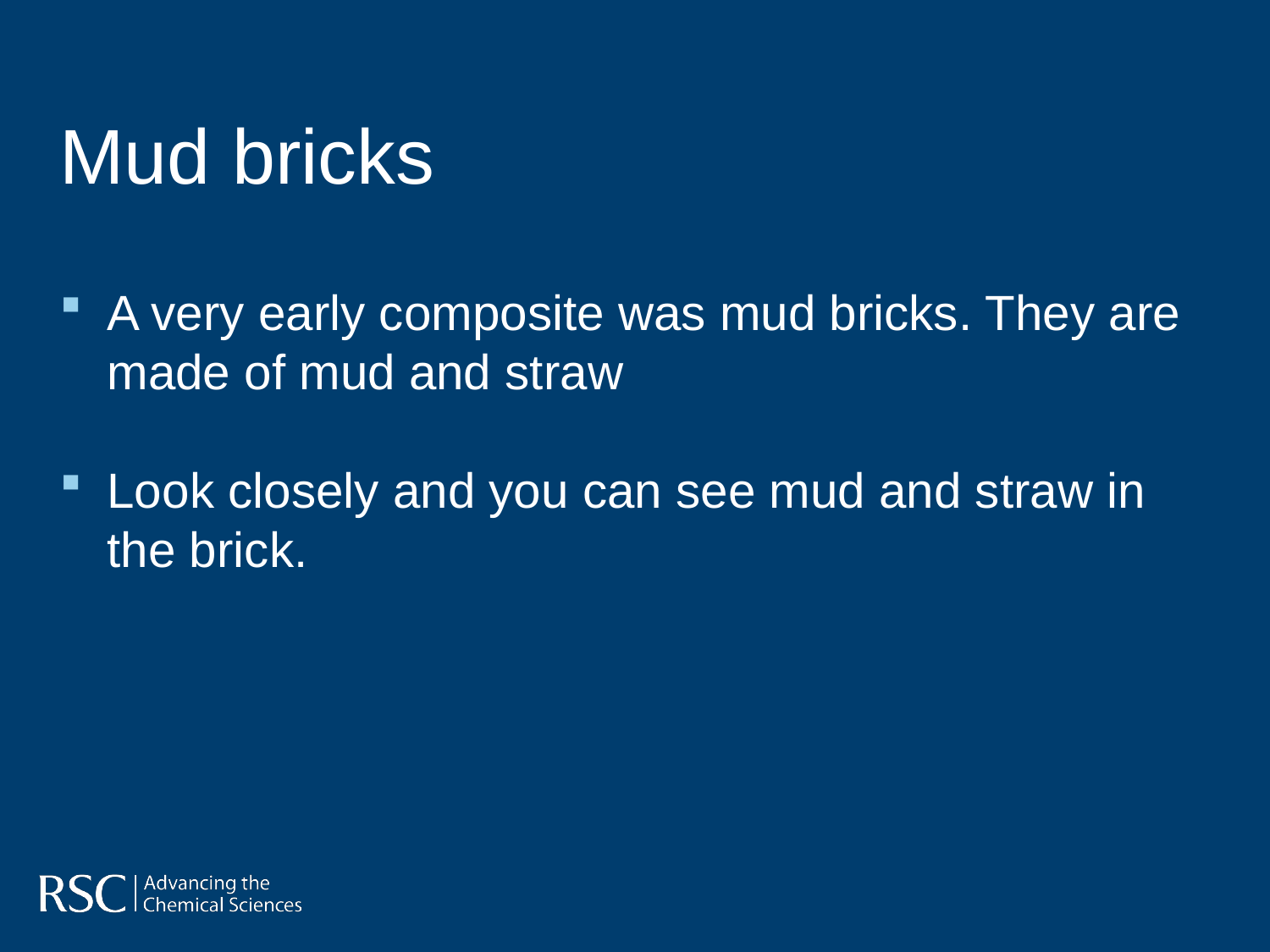

# Mud bricks
A very early composite was mud bricks. They are made of mud and straw

Look closely and you can see mud and straw in the brick.